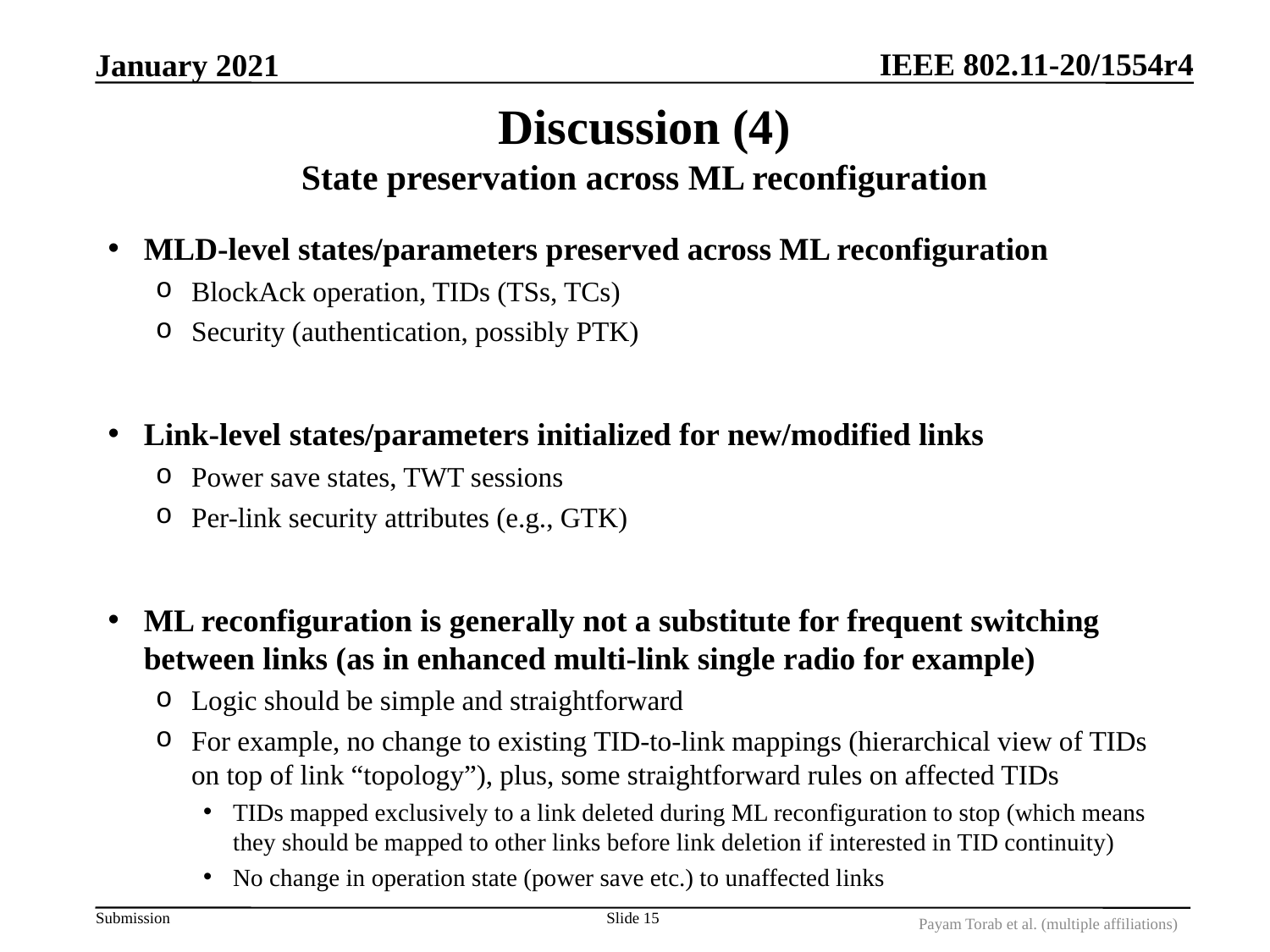

January 2021
# Discussion (4) State preservation across ML reconfiguration
MLD-level states/parameters preserved across ML reconfiguration
BlockAck operation, TIDs (TSs, TCs)
Security (authentication, possibly PTK)

Link-level states/parameters initialized for new/modified links
Power save states, TWT sessions
Per-link security attributes (e.g., GTK)

ML reconfiguration is generally not a substitute for frequent switching between links (as in enhanced multi-link single radio for example)
Logic should be simple and straightforward
For example, no change to existing TID-to-link mappings (hierarchical view of TIDs on top of link “topology”), plus, some straightforward rules on affected TIDs
TIDs mapped exclusively to a link deleted during ML reconfiguration to stop (which means they should be mapped to other links before link deletion if interested in TID continuity)
No change in operation state (power save etc.) to unaffected links

Slide 15
Payam Torab et al. (multiple affiliations)